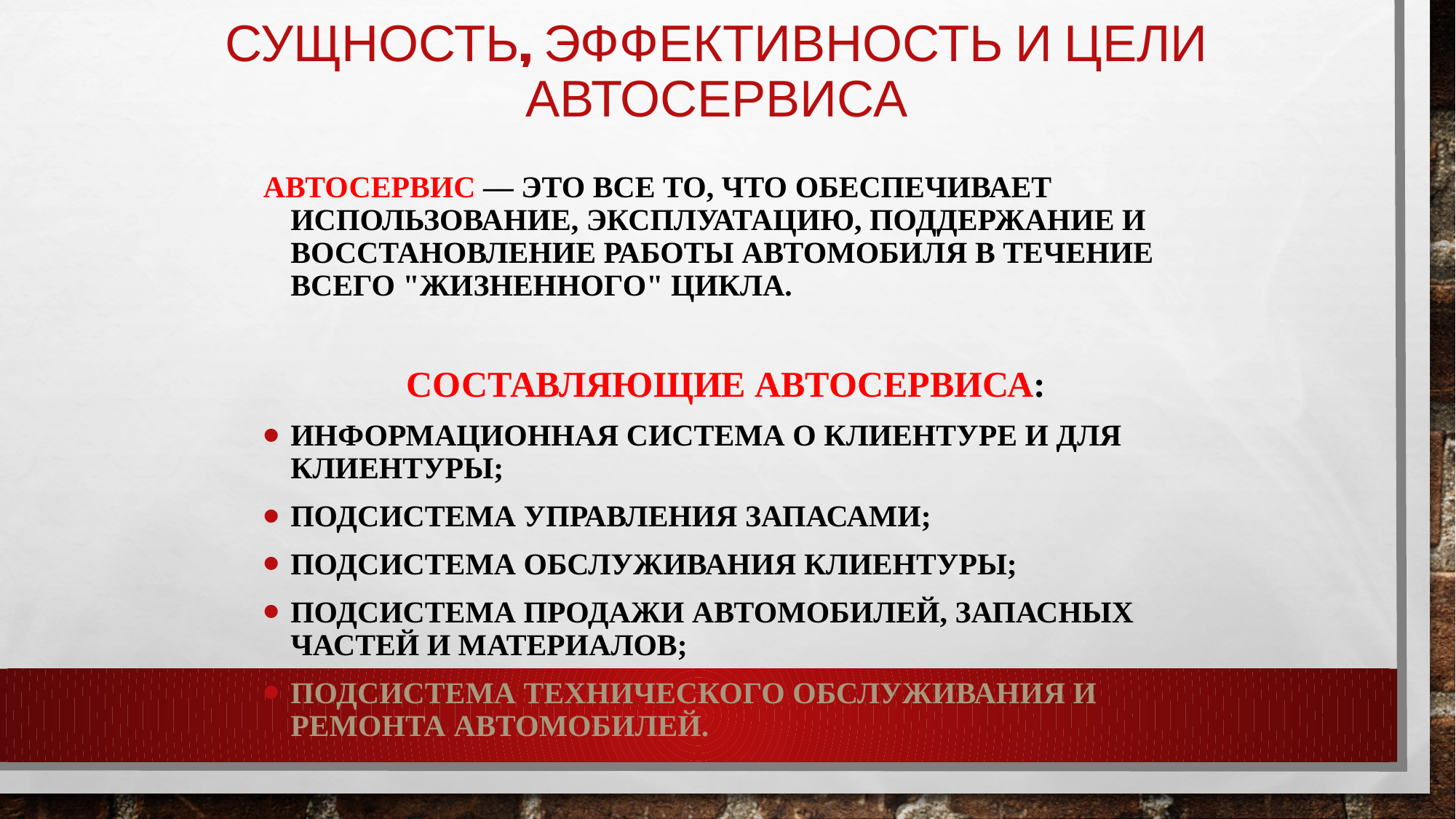

# СУЩНОСТЬ, ЭФФЕКТИВНОСТЬ И ЦЕЛИ АВТОСЕРВИСА
Автосервис — это все то, что обеспечивает использование, эксплуатацию, поддержание и восстановление работы автомобиля в течение всего "жизненного" цикла.

Составляющие автосервиса:
информационная система о клиентуре и для клиентуры;
подсистема управления запасами;
подсистема обслуживания клиентуры;
подсистема продажи автомобилей, запасных частей и материалов;
подсистема технического обслуживания и ремонта автомобилей.